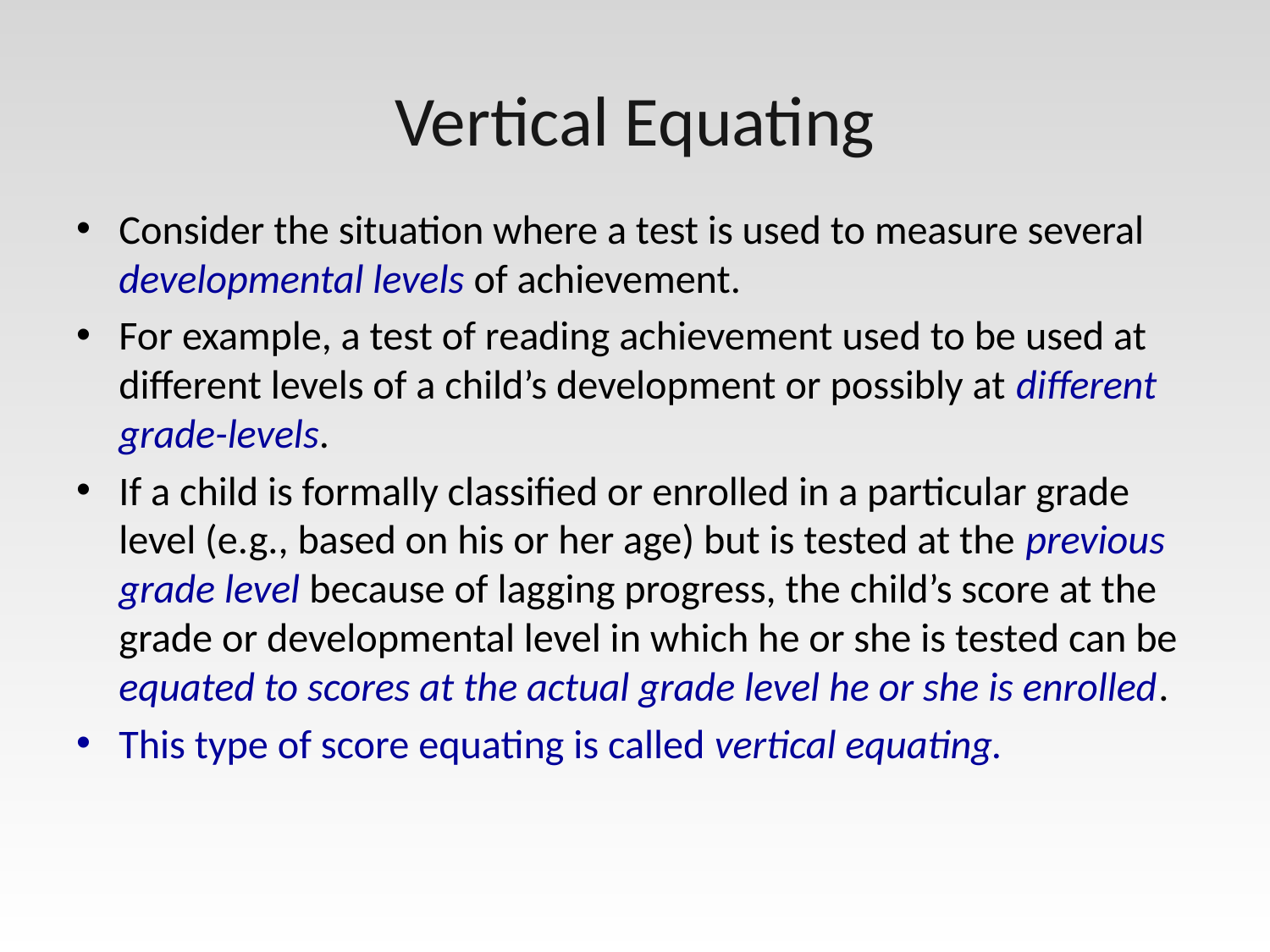

# Vertical Equating
Consider the situation where a test is used to measure several developmental levels of achievement.
For example, a test of reading achievement used to be used at different levels of a child’s development or possibly at different grade-levels.
If a child is formally classified or enrolled in a particular grade level (e.g., based on his or her age) but is tested at the previous grade level because of lagging progress, the child’s score at the grade or developmental level in which he or she is tested can be equated to scores at the actual grade level he or she is enrolled.
This type of score equating is called vertical equating.